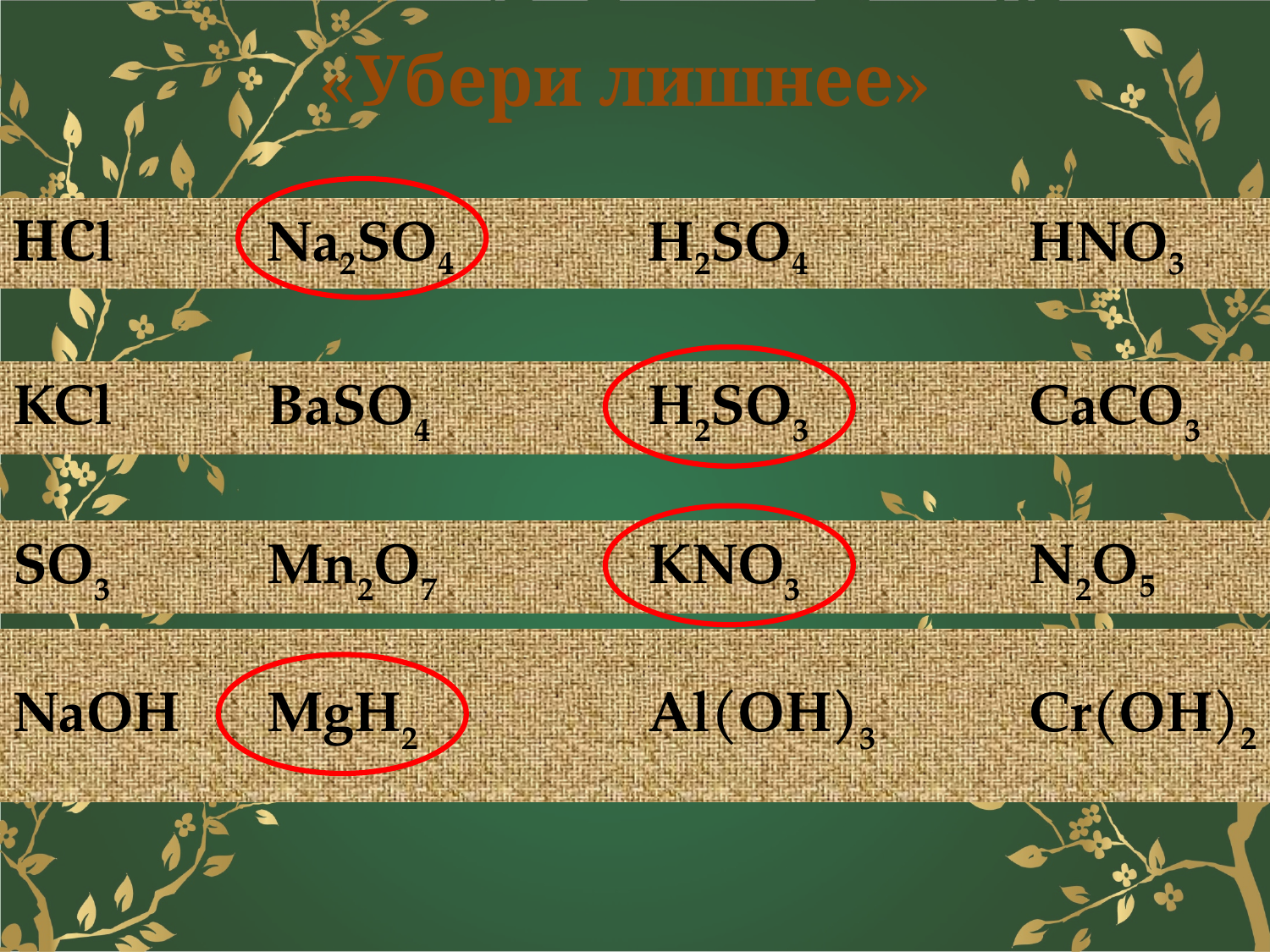

«Убери лишнее»

НСl		Na2SO4		H2SO4		HNO3

KCl		BaSO4		H2SO3		CaCO3

SO3		Mn2O7		KNO3		N2O5

NaOH	MgH2		Al(OH)3		Cr(OH)2